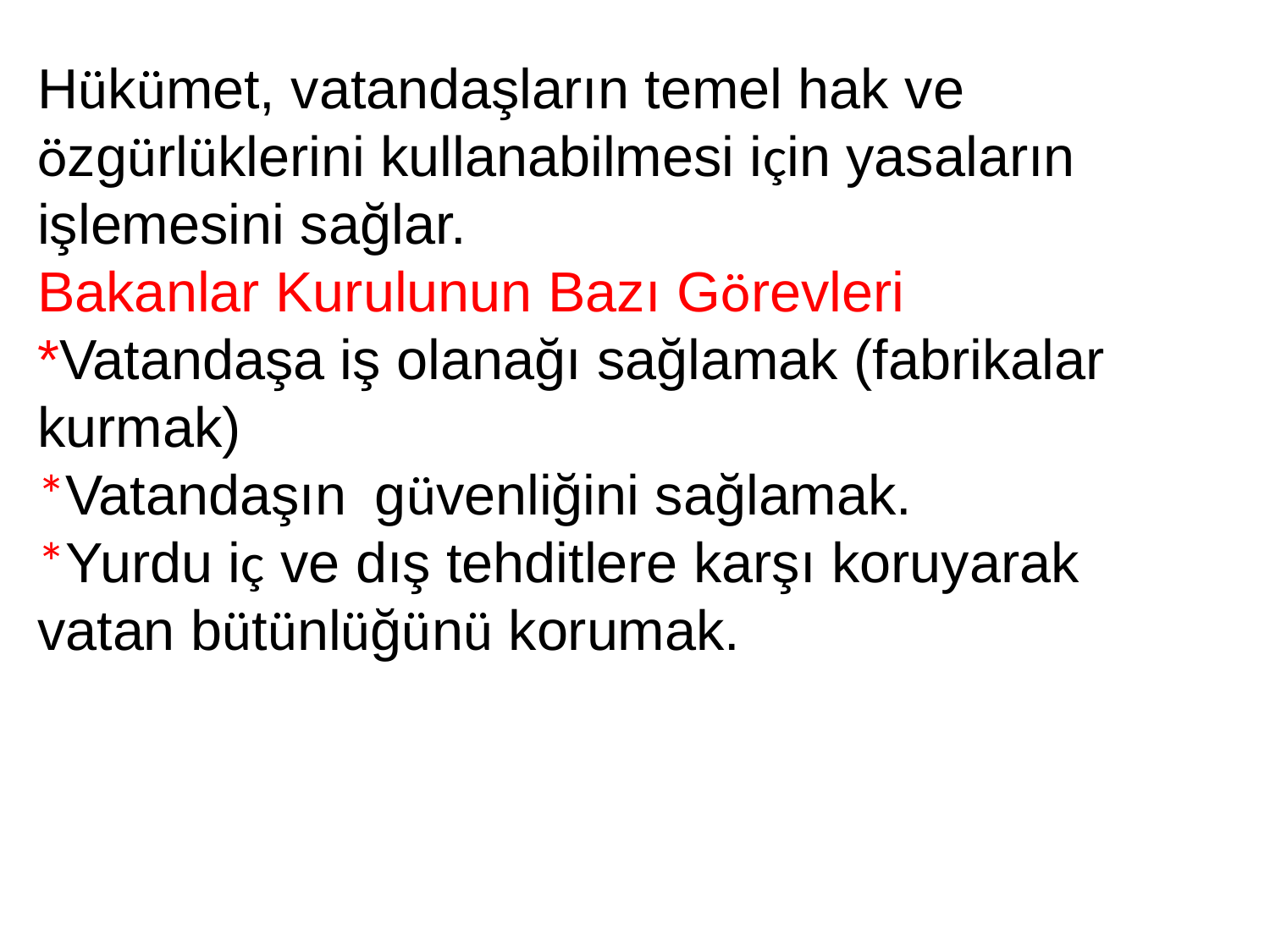

Hükümet, vatandaşların temel hak ve özgürlüklerini kullanabilmesi için yasaların işlemesini sağlar.
Bakanlar Kurulunun Bazı Görevleri
*Vatandaşa iş olanağı sağlamak (fabrikalar kurmak)
*Vatandaşın  güvenliğini sağlamak.
*Yurdu iç ve dış tehditlere karşı koruyarak vatan bütünlüğünü korumak.